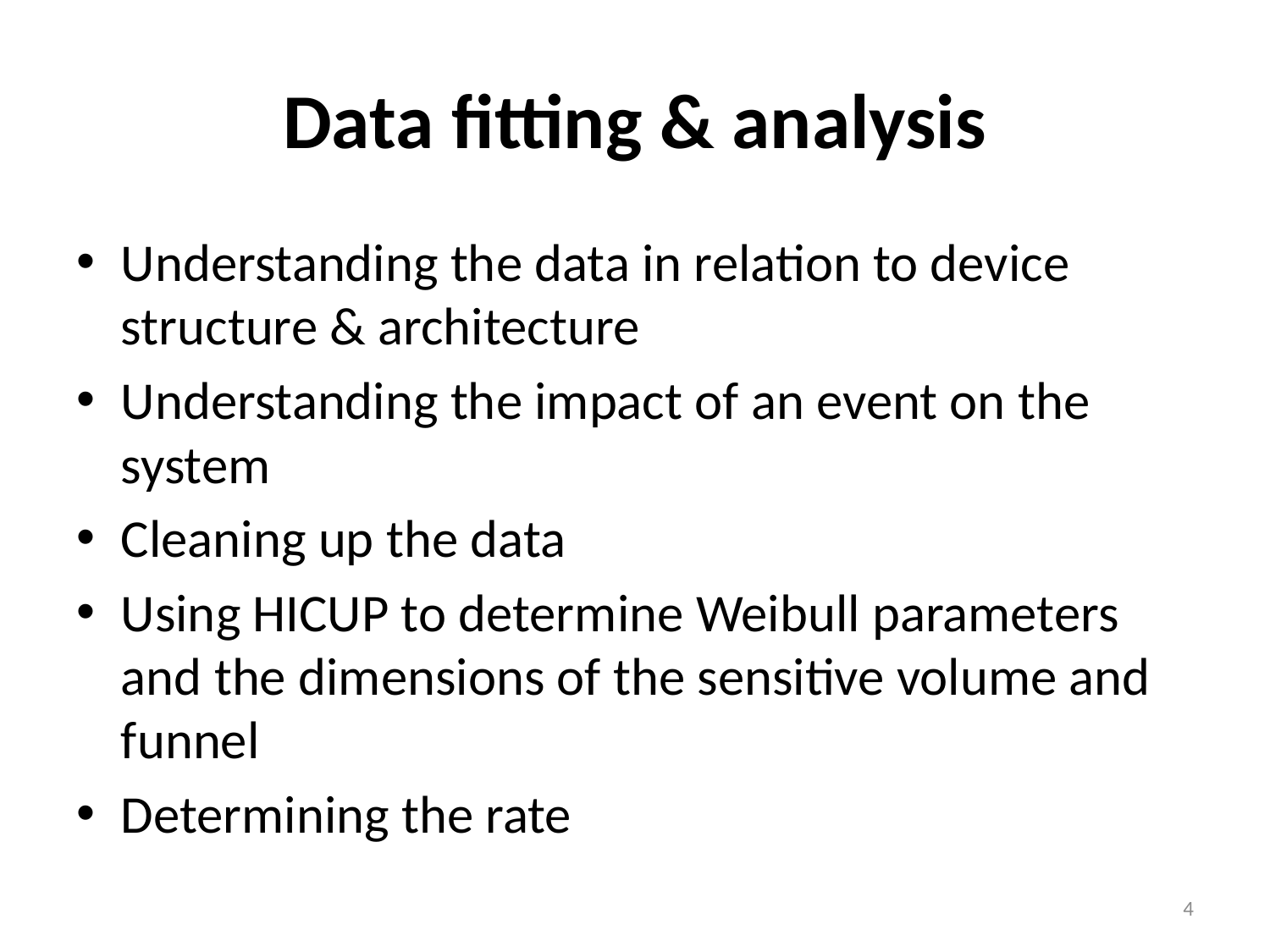

# Data fitting & analysis
Understanding the data in relation to device structure & architecture
Understanding the impact of an event on the system
Cleaning up the data
Using HICUP to determine Weibull parameters and the dimensions of the sensitive volume and funnel
Determining the rate

4